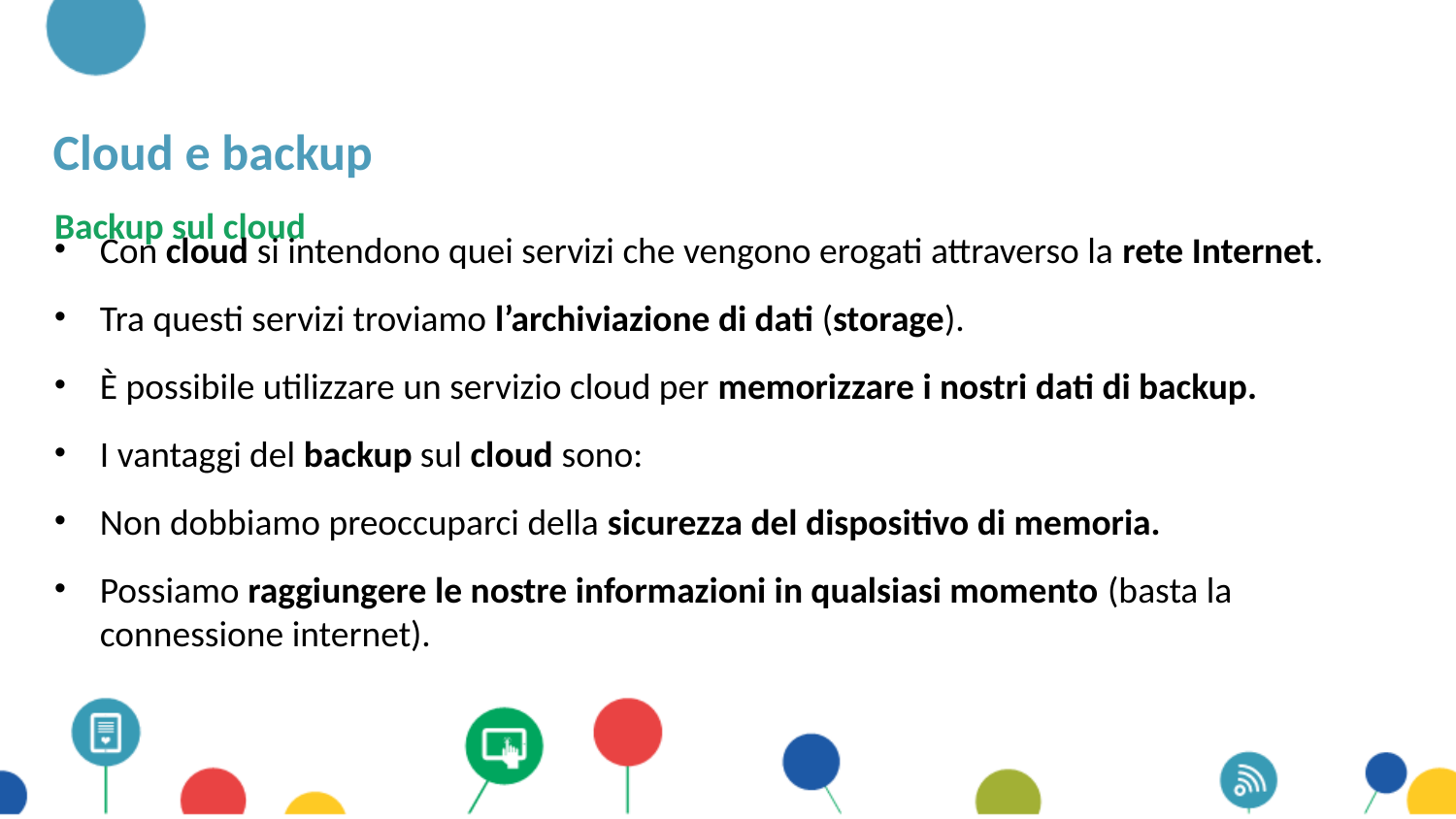

# Cloud e backup
Backup sul cloud
Con cloud si intendono quei servizi che vengono erogati attraverso la rete Internet.
Tra questi servizi troviamo l’archiviazione di dati (storage).
È possibile utilizzare un servizio cloud per memorizzare i nostri dati di backup.
I vantaggi del backup sul cloud sono:
Non dobbiamo preoccuparci della sicurezza del dispositivo di memoria.
Possiamo raggiungere le nostre informazioni in qualsiasi momento (basta la connessione internet).